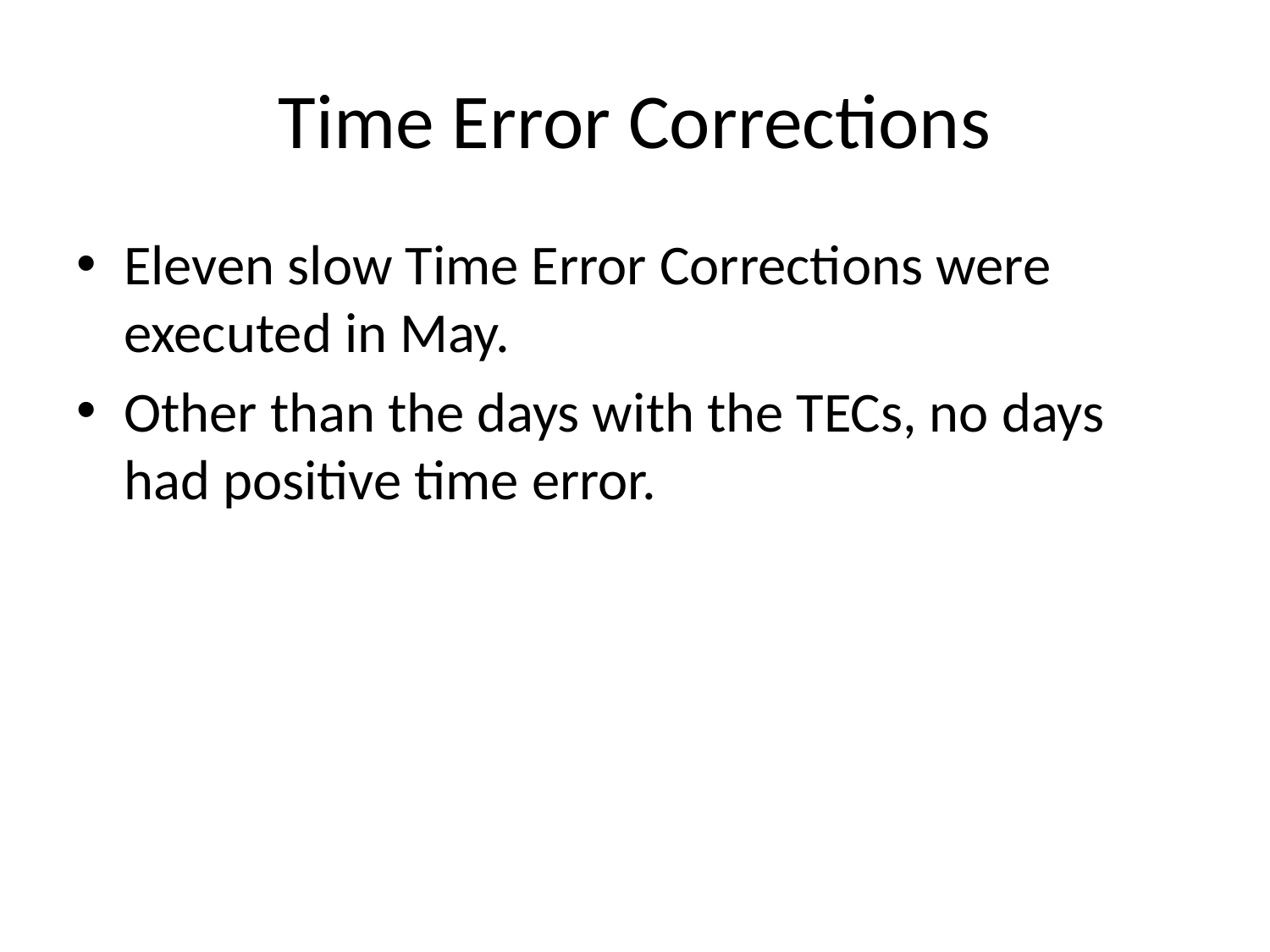

# Time Error Corrections
Eleven slow Time Error Corrections were executed in May.
Other than the days with the TECs, no days had positive time error.